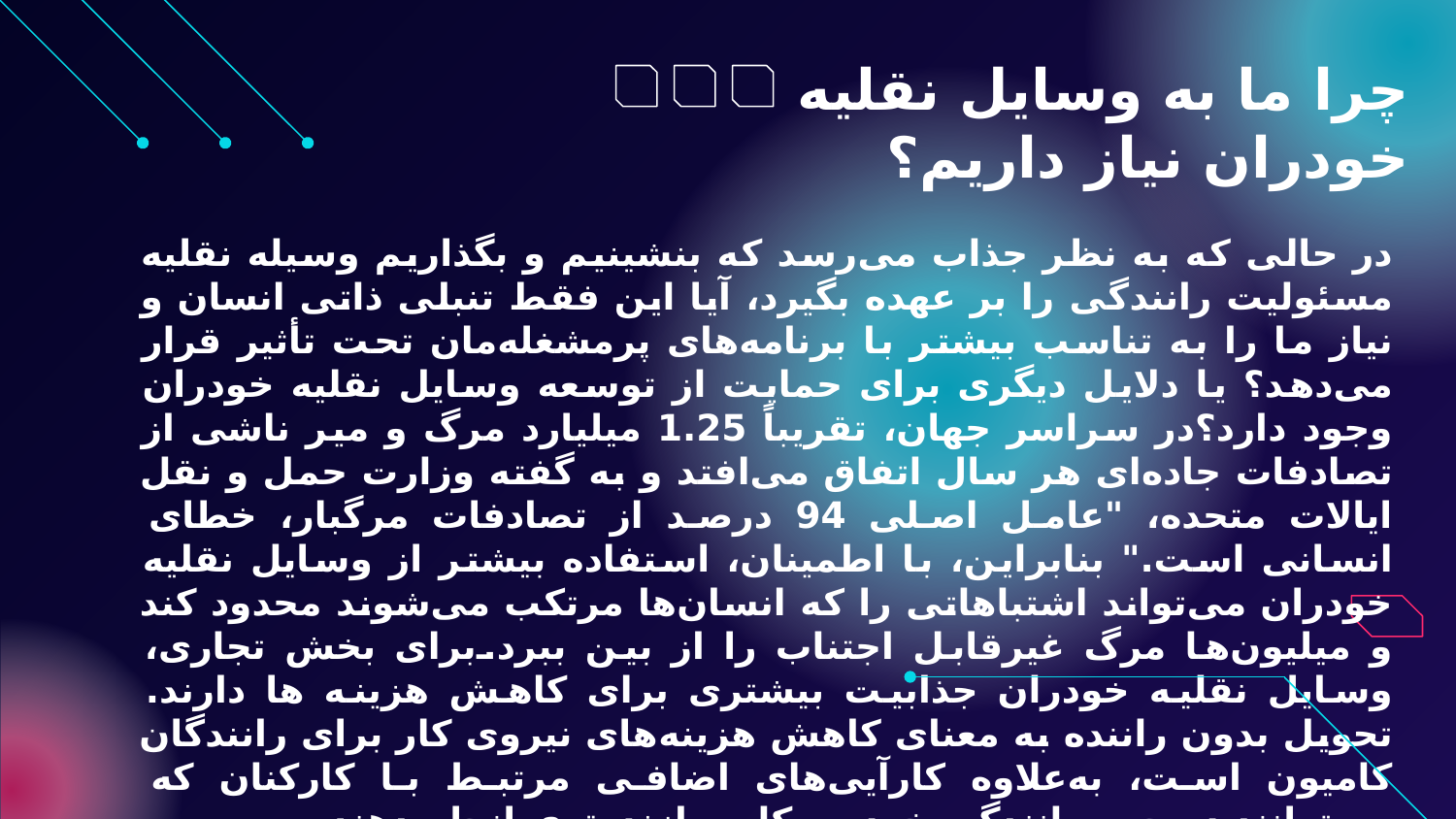

# چرا ما به وسایل نقلیه خودران نیاز داریم؟

در حالی که به نظر جذاب می‌رسد که بنشینیم و بگذاریم وسیله نقلیه مسئولیت رانندگی را بر عهده بگیرد، آیا این فقط تنبلی ذاتی انسان و نیاز ما را به تناسب بیشتر با برنامه‌های پرمشغله‌مان تحت تأثیر قرار می‌دهد؟ یا دلایل دیگری برای حمایت از توسعه وسایل نقلیه خودران وجود دارد؟در سراسر جهان، تقریباً 1.25 میلیارد مرگ و میر ناشی از تصادفات جاده‌ای هر سال اتفاق می‌افتد و به گفته وزارت حمل و نقل ایالات متحده، "عامل اصلی 94 درصد از تصادفات مرگبار، خطای انسانی است." بنابراین، با اطمینان، استفاده بیشتر از وسایل نقلیه خودران می‌تواند اشتباهاتی را که انسان‌ها مرتکب می‌شوند محدود کند و میلیون‌ها مرگ غیرقابل اجتناب را از بین ببرد.برای بخش تجاری، وسایل نقلیه خودران جذابیت بیشتری برای کاهش هزینه ها دارند. تحویل بدون راننده به معنای کاهش هزینه‌های نیروی کار برای رانندگان کامیون است، به‌علاوه کارآیی‌های اضافی مرتبط با کارکنان که می‌توانند در حین رانندگی خودرو، کار سازنده‌تری انجام دهند.